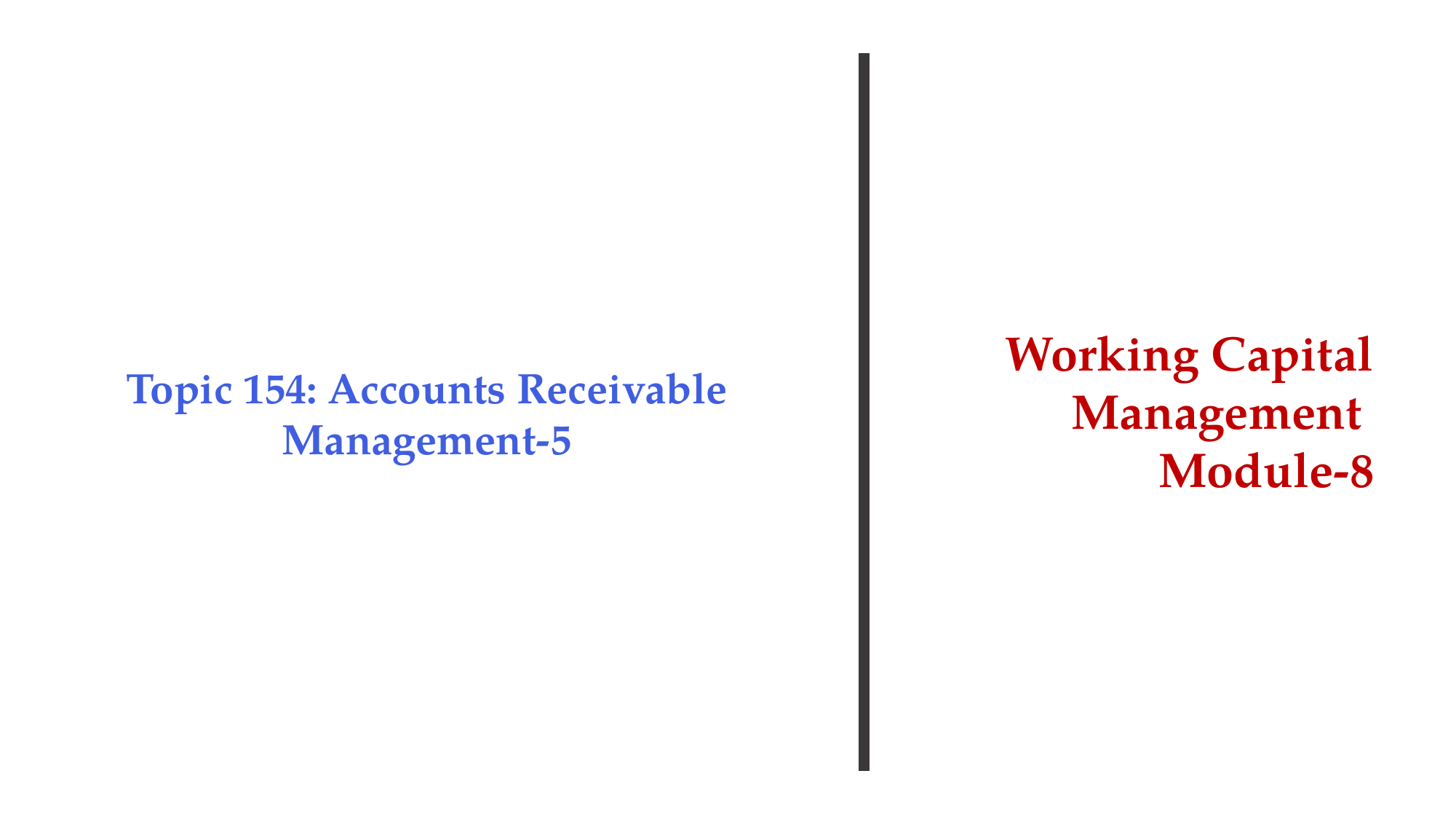

Topic 154: Accounts Receivable Management-5
Working Capital Management
Module-8